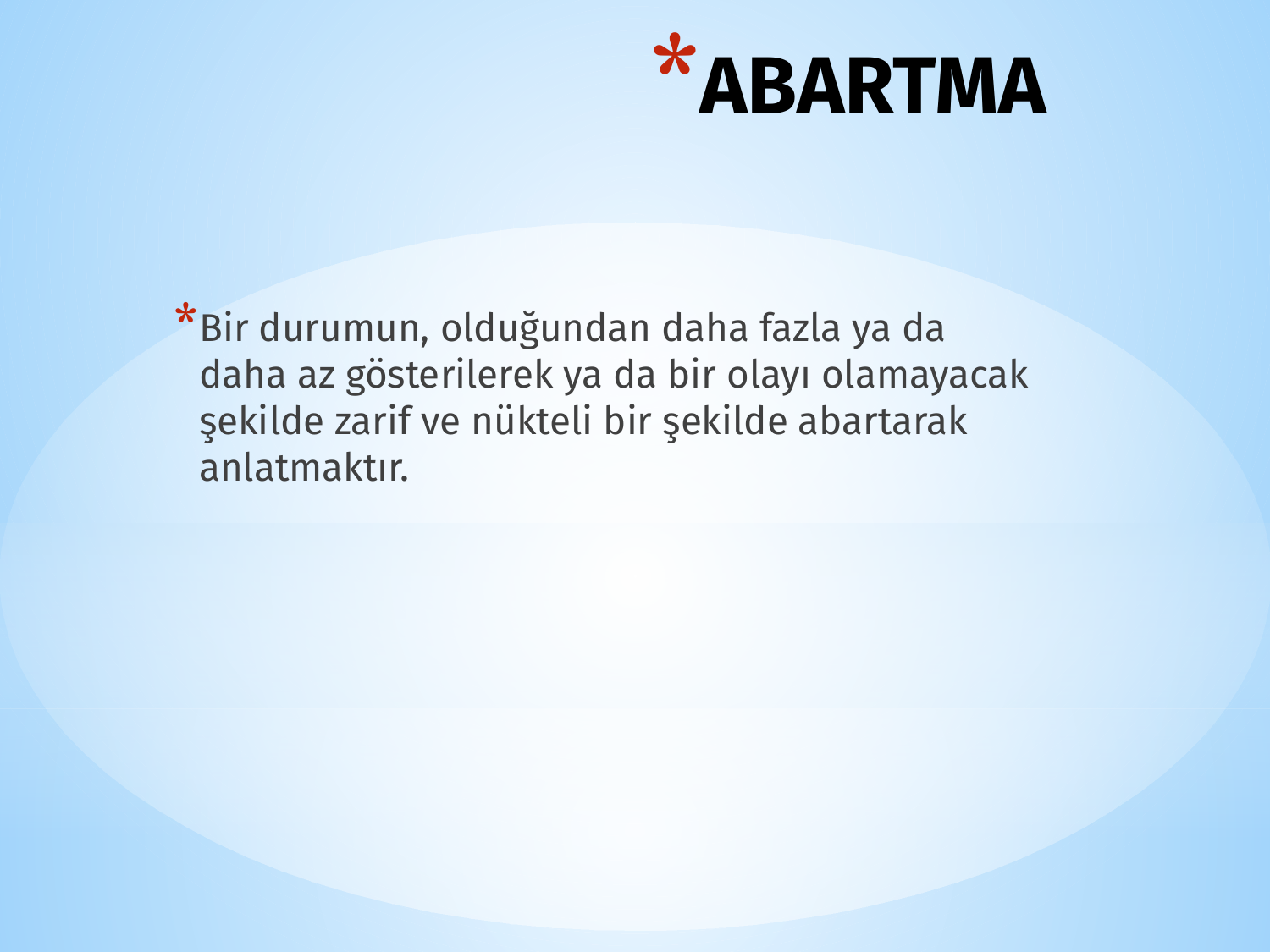

# ABARTMA
Bir durumun, olduğundan daha fazla ya da daha az gösterilerek ya da bir olayı olamayacak şekilde zarif ve nükteli bir şekilde abartarak anlatmaktır.